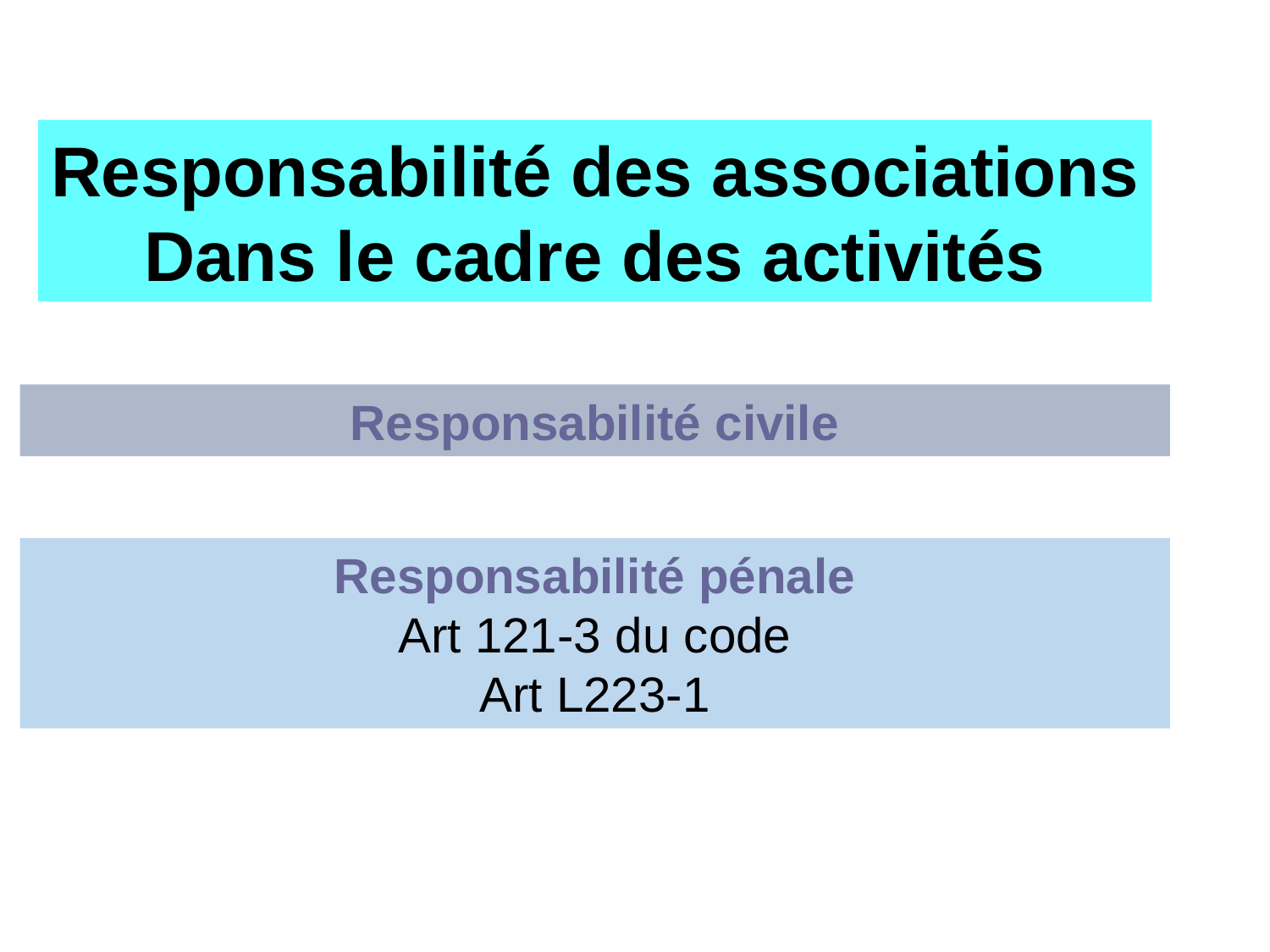

Responsabilité des associations
Dans le cadre des activités
Responsabilité civile
Responsabilité pénale
Art 121-3 du code
Art L223-1